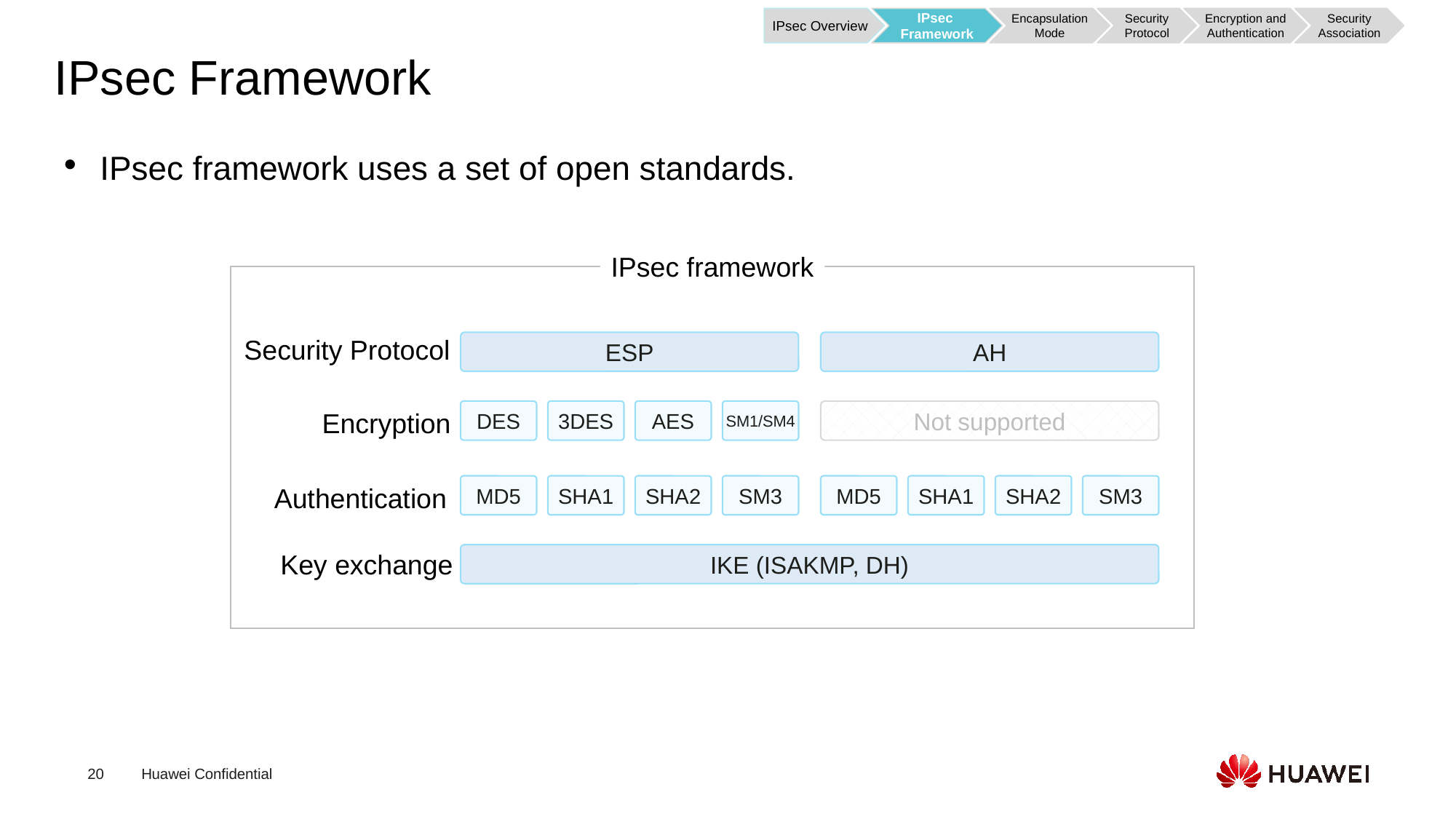

IPsec Overview
IPsec
Framework
Encapsulation Mode
Security Protocol
Encryption and Authentication
Security Association
# IPsec Framework
IPsec framework uses a set of open standards.
IPsec framework

Security Protocol
ESP
AH
Encryption
DES
3DES
AES
SM1/SM4
Not supported
Authentication
MD5
SHA1
SHA2
SM3
MD5
SHA1
SHA2
SM3
Key exchange
IKE (ISAKMP, DH)